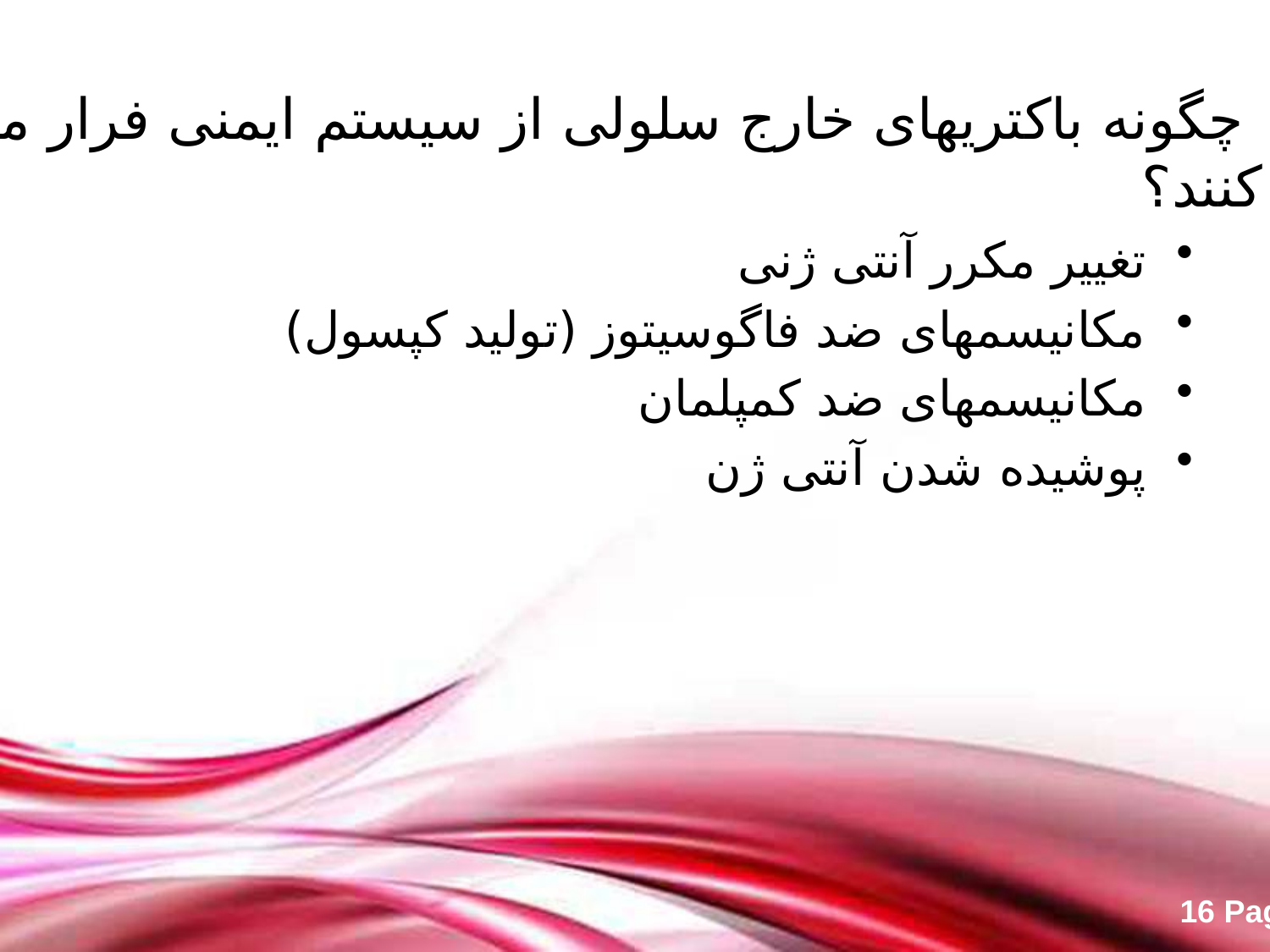

# چگونه باکتریهای خارج سلولی از سیستم ایمنی فرار می کنند؟
تغییر مکرر آنتی ژنی
مکانیسمهای ضد فاگوسیتوز (تولید کپسول)
مکانیسمهای ضد کمپلمان
پوشیده شدن آنتی ژن